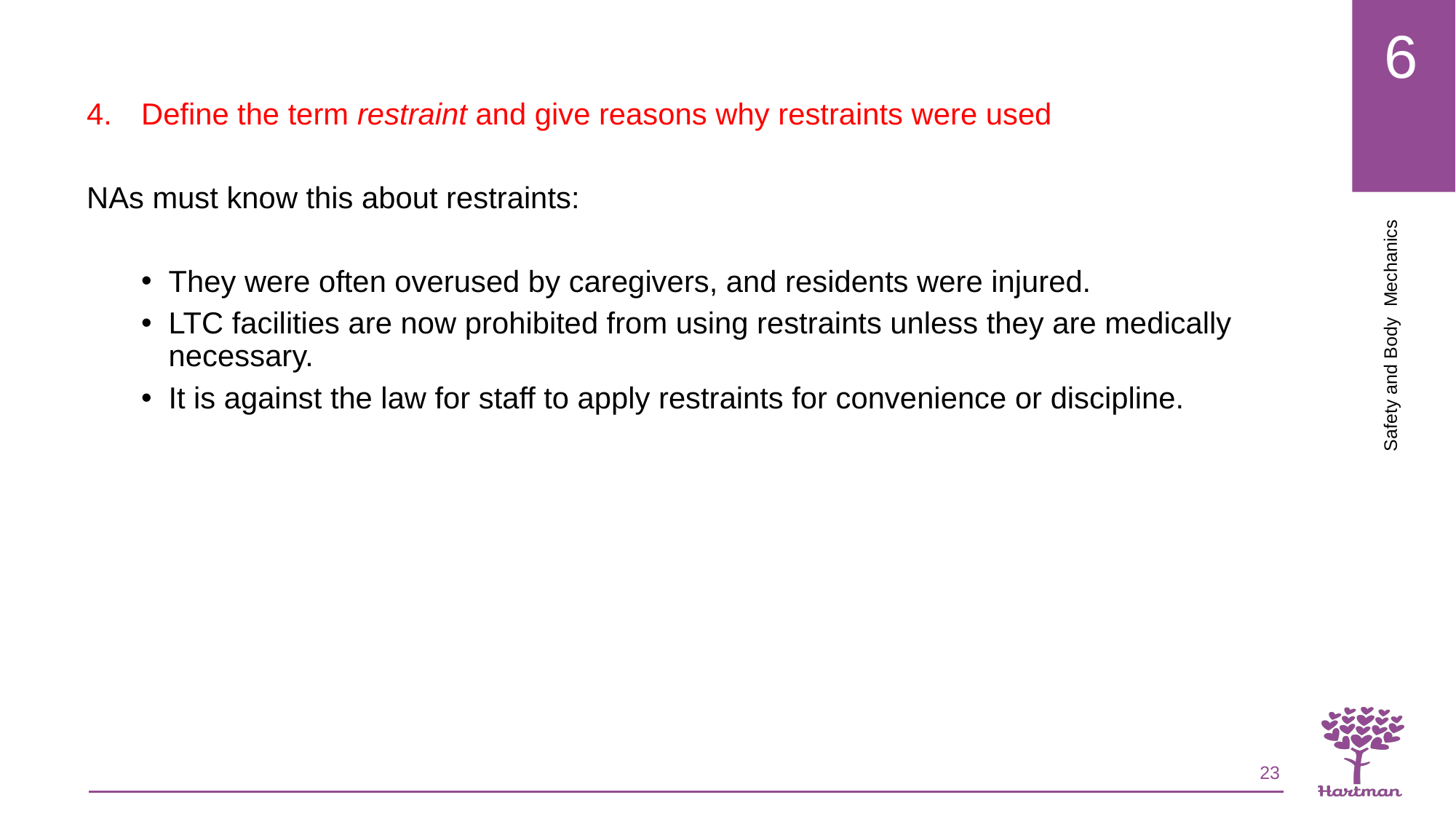

Define the term restraint and give reasons why restraints were used

NAs must know this about restraints:

They were often overused by caregivers, and residents were injured.
LTC facilities are now prohibited from using restraints unless they are medically necessary.
It is against the law for staff to apply restraints for convenience or discipline.

23